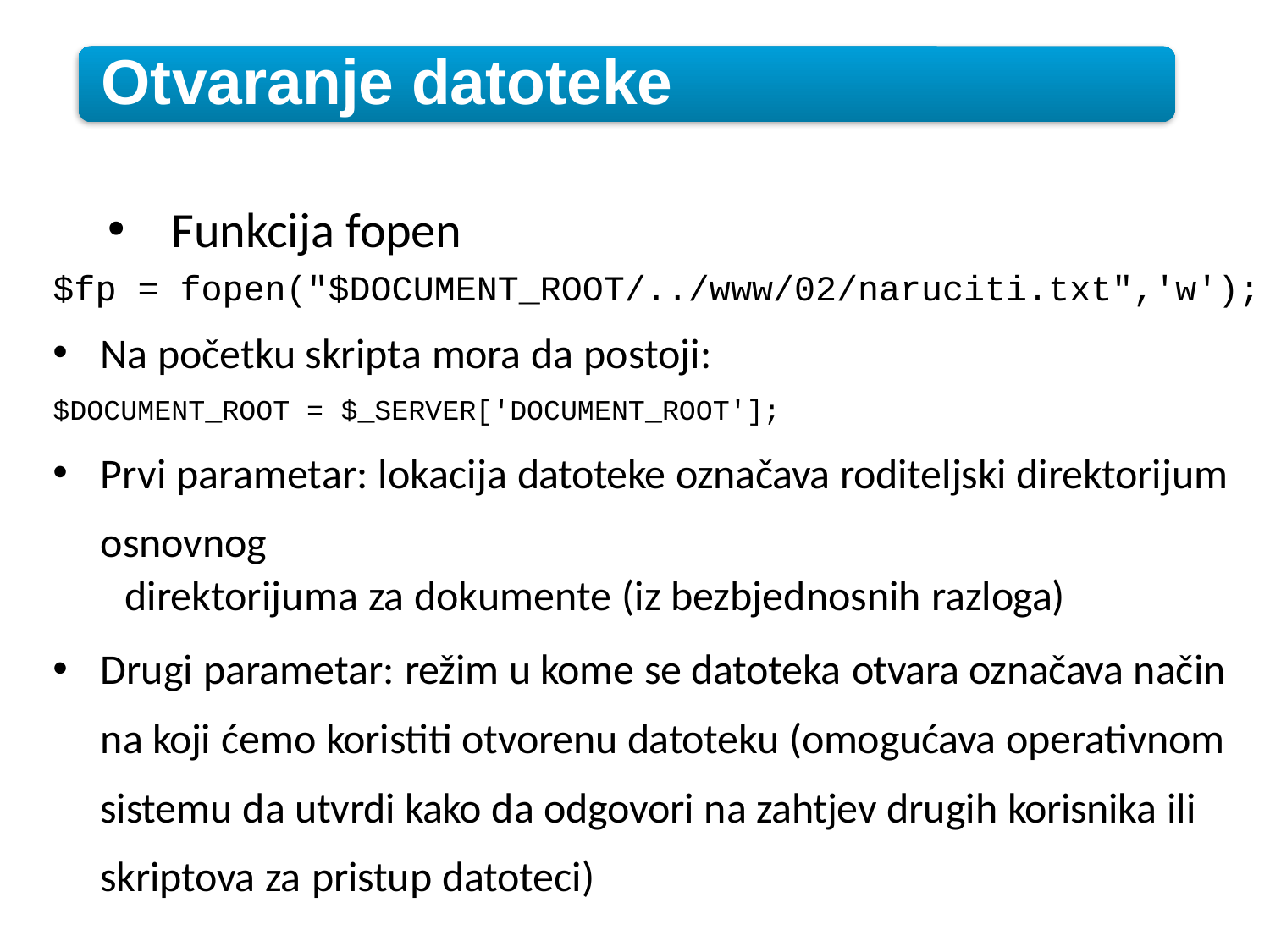

Otvaranje datoteke
Funkcija fopen
$fp = fopen("$DOCUMENT_ROOT/../www/02/naruciti.txt",'w');
Na početku skripta mora da postoji:
$DOCUMENT_ROOT = $_SERVER['DOCUMENT_ROOT'];
Prvi parametar: lokacija datoteke označava roditeljski direktorijum osnovnog
direktorijuma za dokumente (iz bezbjednosnih razloga)
Drugi parametar: režim u kome se datoteka otvara označava način na koji ćemo koristiti otvorenu datoteku (omogućava operativnom sistemu da utvrdi kako da odgovori na zahtjev drugih korisnika ili skriptova za pristup datoteci)
2